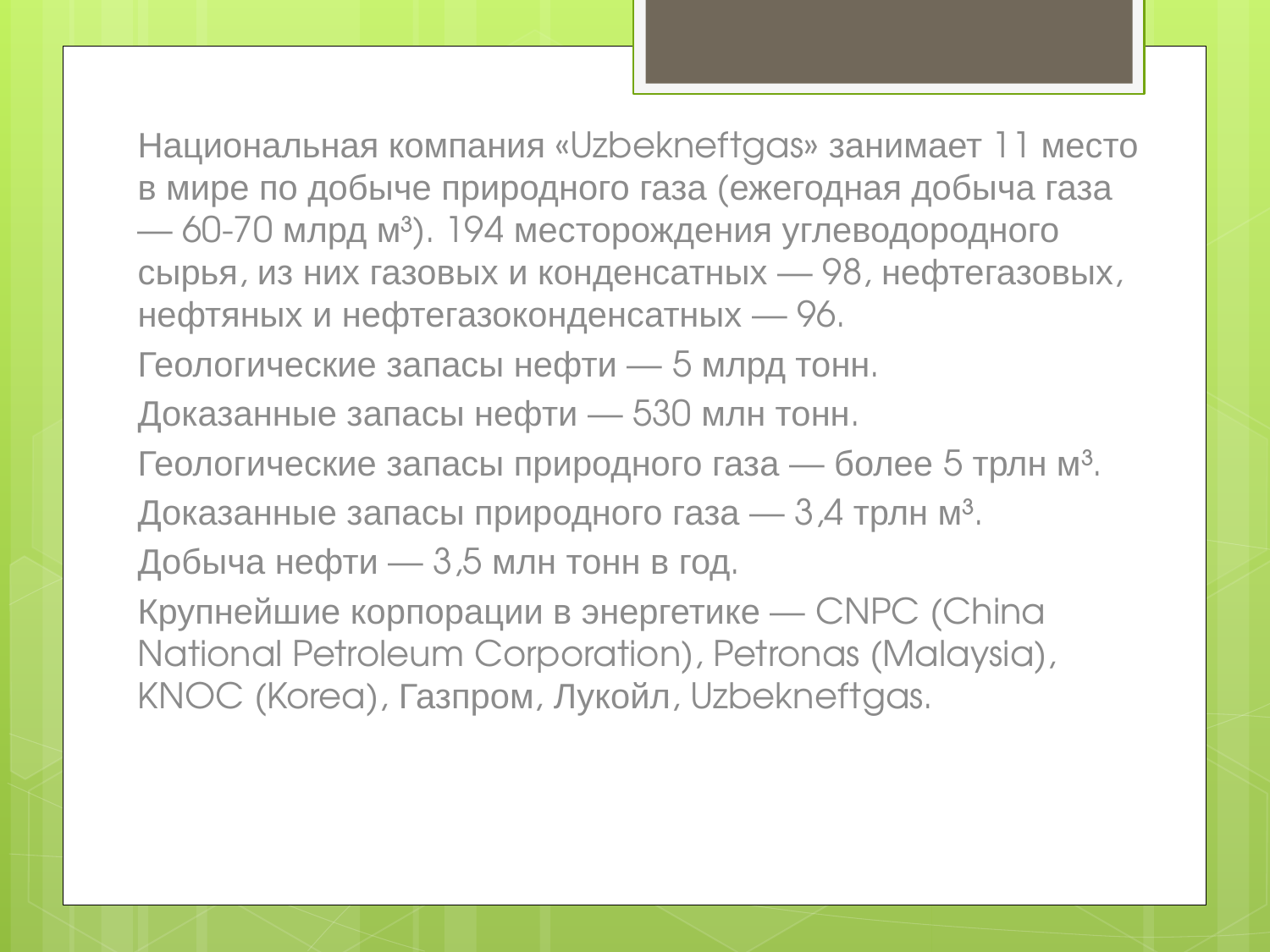

Национальная компания «Uzbekneftgas» занимает 11 место в мире по добыче природного газа (ежегодная добыча газа — 60-70 млрд м³). 194 месторождения углеводородного сырья, из них газовых и конденсатных — 98, нефтегазовых, нефтяных и нефтегазоконденсатных — 96.
Геологические запасы нефти — 5 млрд тонн.
Доказанные запасы нефти — 530 млн тонн.
Геологические запасы природного газа — более 5 трлн м³.
Доказанные запасы природного газа — 3,4 трлн м³.
Добыча нефти — 3,5 млн тонн в год.
Крупнейшие корпорации в энергетике — CNPC (China National Petroleum Corporation), Petronas (Malaysia), KNOC (Korea), Газпром, Лукойл, Uzbekneftgas.

#